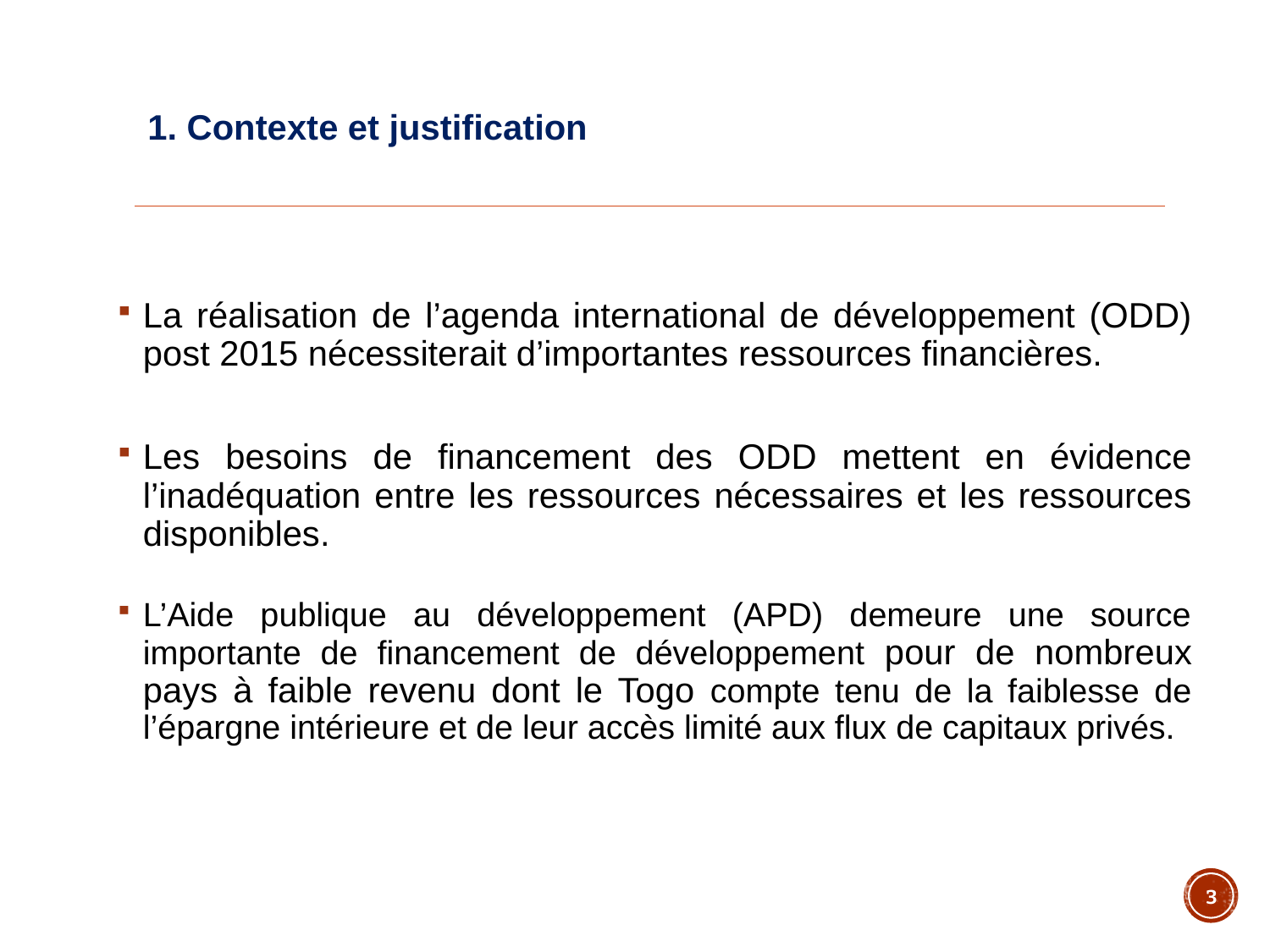

# 1. Contexte et justification
La réalisation de l’agenda international de développement (ODD) post 2015 nécessiterait d’importantes ressources financières.

Les besoins de financement des ODD mettent en évidence l’inadéquation entre les ressources nécessaires et les ressources disponibles.

L’Aide publique au développement (APD) demeure une source importante de financement de développement pour de nombreux pays à faible revenu dont le Togo compte tenu de la faiblesse de l’épargne intérieure et de leur accès limité aux flux de capitaux privés.

3